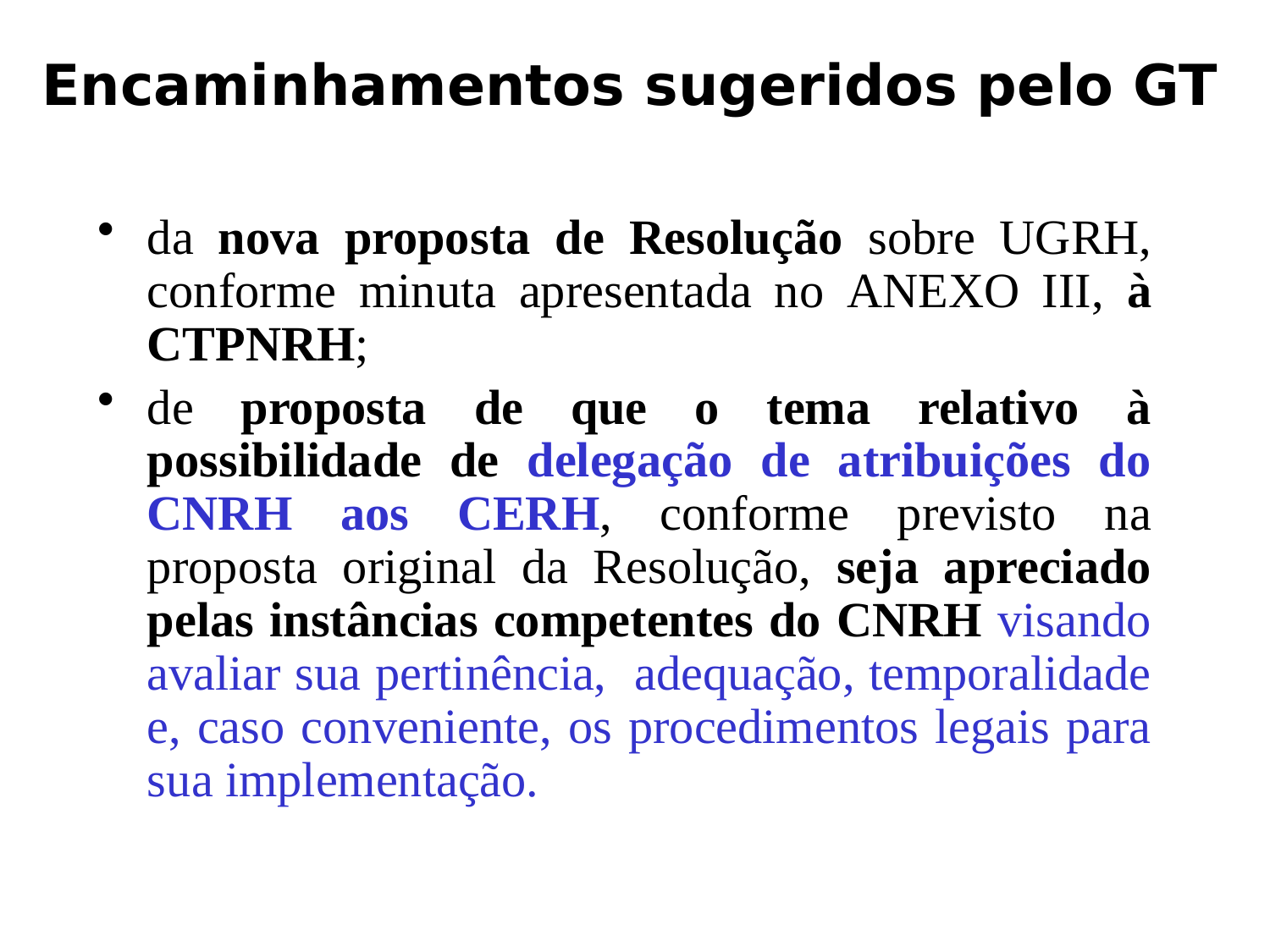

# Encaminhamentos sugeridos pelo GT

da nova proposta de Resolução sobre UGRH, conforme minuta apresentada no ANEXO III, à CTPNRH;
de proposta de que o tema relativo à possibilidade de delegação de atribuições do CNRH aos CERH, conforme previsto na proposta original da Resolução, seja apreciado pelas instâncias competentes do CNRH visando avaliar sua pertinência,  adequação, temporalidade e, caso conveniente, os procedimentos legais para sua implementação.